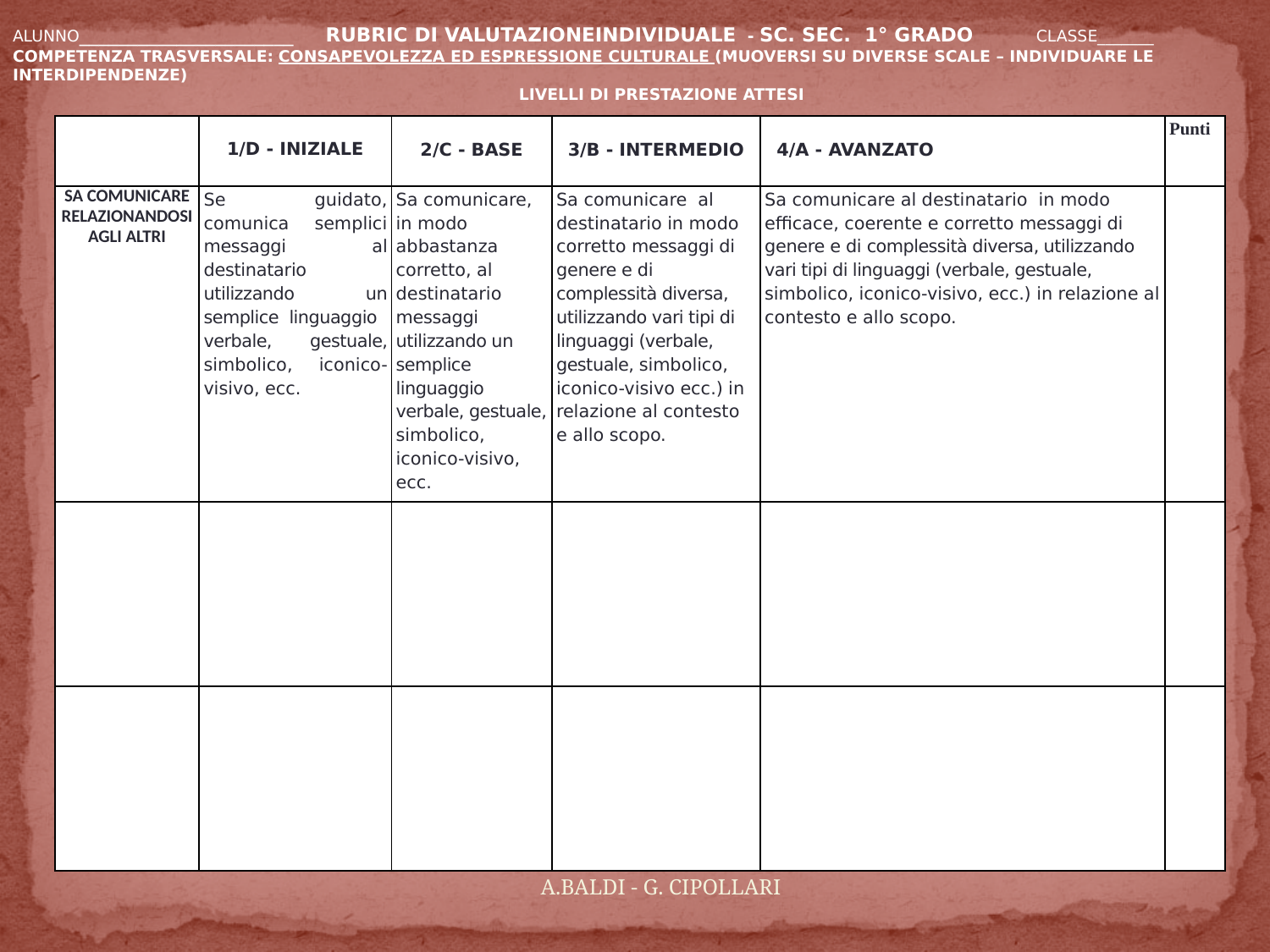

ALUNNO______________________     RUBRIC DI VALUTAZIONEINDIVIDUALE  - SC. SEC.  1° GRADO            CLASSE_______
COMPETENZA TRASVERSALE: CONSAPEVOLEZZA ED ESPRESSIONE CULTURALE (MUOVERSI SU DIVERSE SCALE – INDIVIDUARE LE
INTERDIPENDENZE)
        LIVELLI DI PRESTAZIONE ATTESI

|  | 1/D - INIZIALE | 2/C - BASE | 3/B - INTERMEDIO | 4/A - AVANZATO | Punti |
| --- | --- | --- | --- | --- | --- |
| SA COMUNICARE RELAZIONANDOSI AGLI ALTRI | Se guidato, comunica semplici messaggi al destinatario utilizzando un semplice linguaggio verbale, gestuale, simbolico, iconico-visivo, ecc. | Sa comunicare, in modo abbastanza corretto, al destinatario messaggi utilizzando un semplice linguaggio verbale, gestuale, simbolico, iconico-visivo, ecc. | Sa comunicare al destinatario in modo corretto messaggi di genere e di complessità diversa, utilizzando vari tipi di linguaggi (verbale, gestuale, simbolico, iconico-visivo ecc.) in relazione al contesto e allo scopo. | Sa comunicare al destinatario in modo efficace, coerente e corretto messaggi di genere e di complessità diversa, utilizzando vari tipi di linguaggi (verbale, gestuale, simbolico, iconico-visivo, ecc.) in relazione al contesto e allo scopo. |  |
|  |  |  |  |  |  |
|  |  |  |  |  |  |
A.BALDI - G. CIPOLLARI